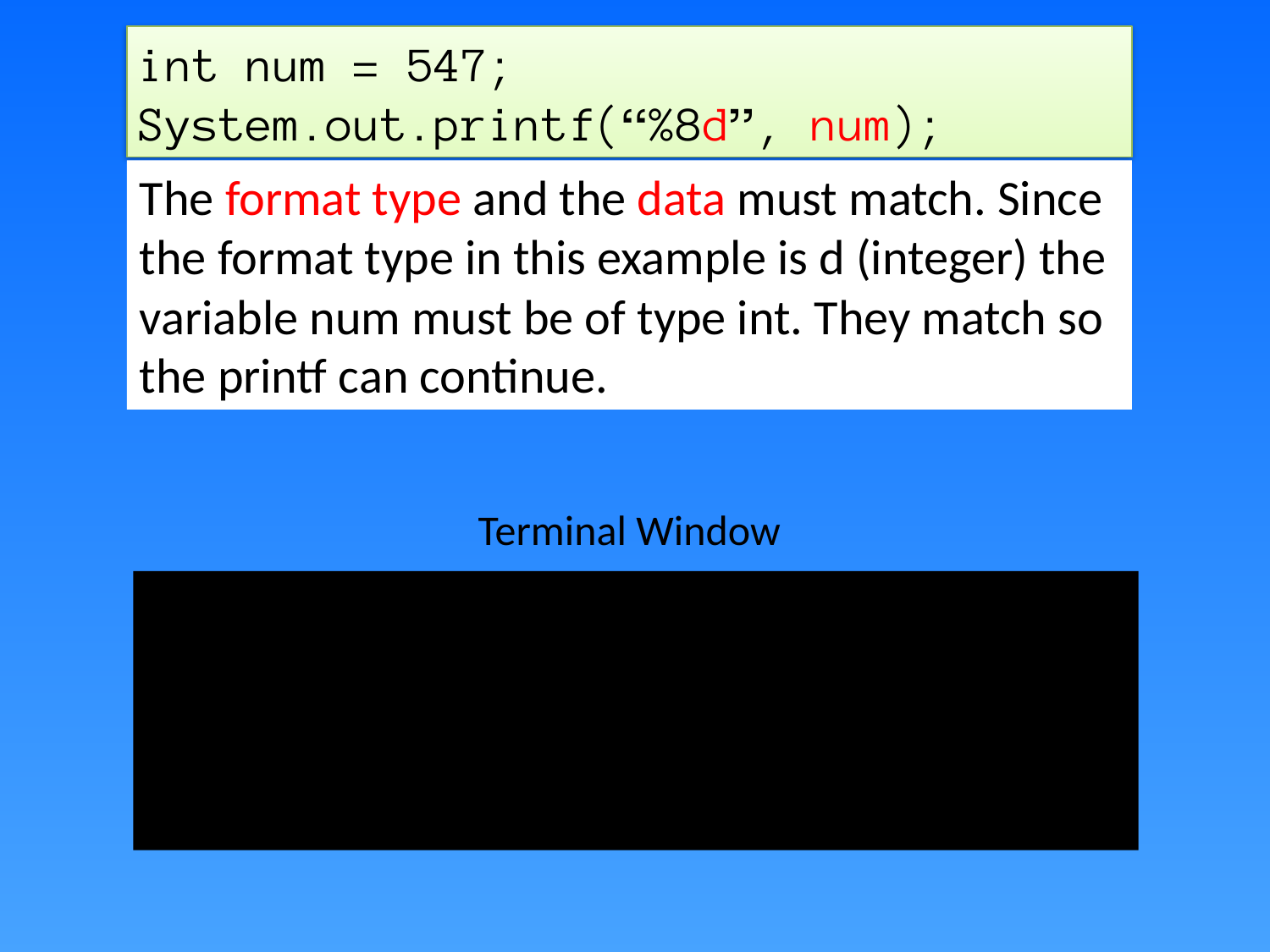

int num = 547;
System.out.printf(“%8d”, num);
The format type and the data must match. Since the format type in this example is d (integer) the variable num must be of type int. They match so the printf can continue.
Terminal Window

F